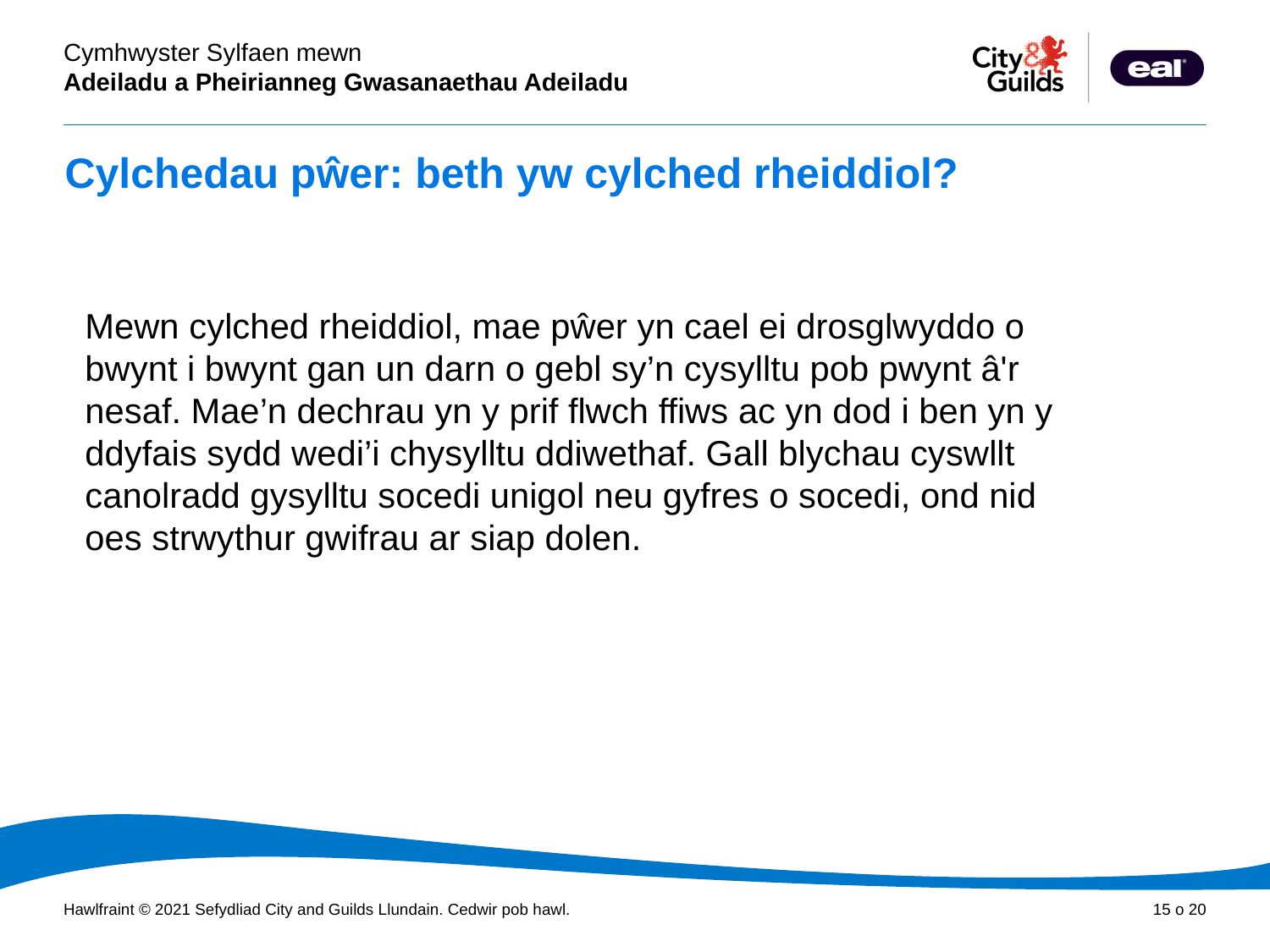

# Cylchedau pŵer: beth yw cylched rheiddiol?

Mewn cylched rheiddiol, mae pŵer yn cael ei drosglwyddo o bwynt i bwynt gan un darn o gebl sy’n cysylltu pob pwynt â'r nesaf. Mae’n dechrau yn y prif flwch ffiws ac yn dod i ben yn y ddyfais sydd wedi’i chysylltu ddiwethaf. Gall blychau cyswllt canolradd gysylltu socedi unigol neu gyfres o socedi, ond nid oes strwythur gwifrau ar siap dolen.